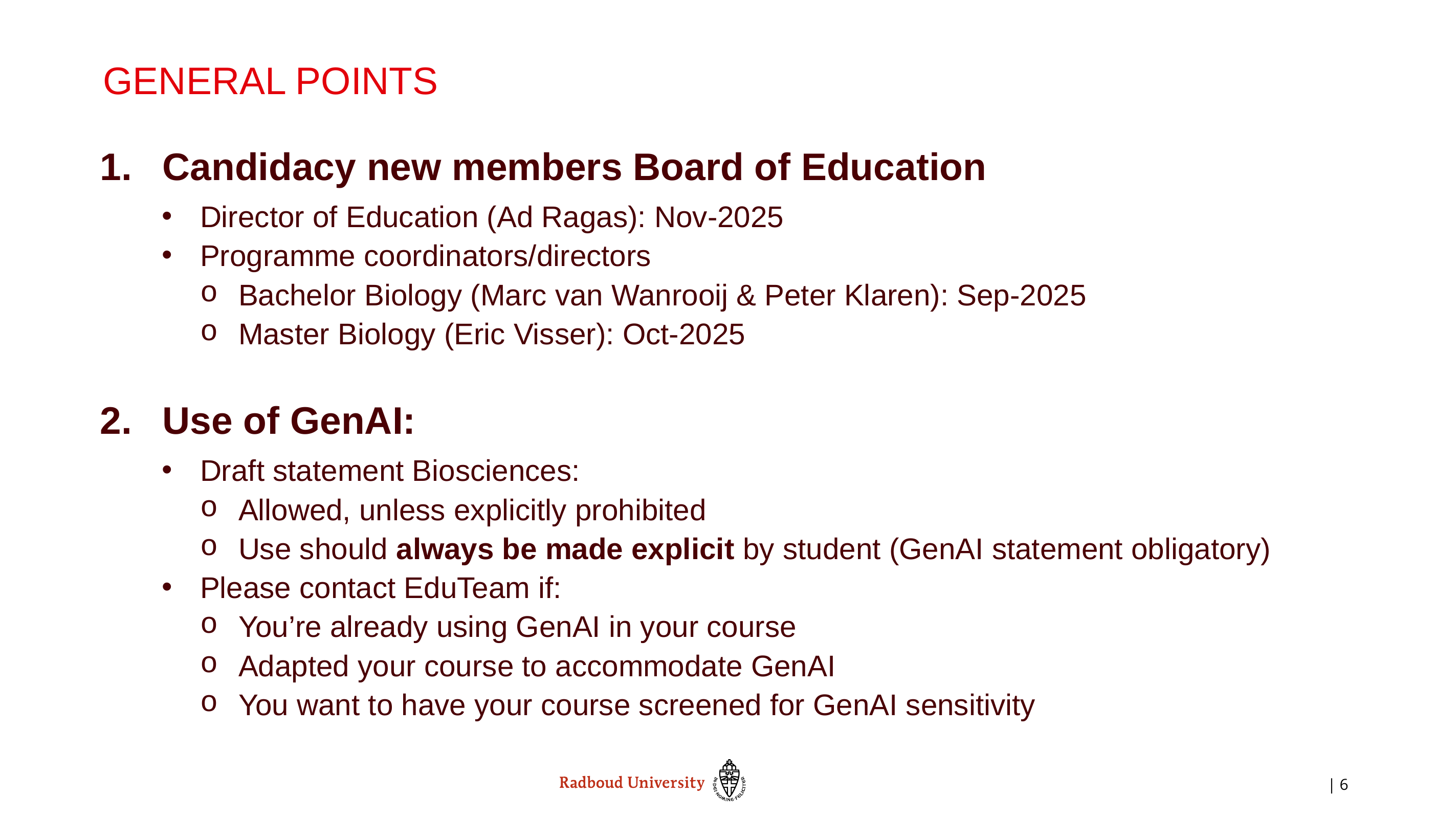

# General points
Candidacy new members Board of Education
Director of Education (Ad Ragas): Nov-2025
Programme coordinators/directors
Bachelor Biology (Marc van Wanrooij & Peter Klaren): Sep-2025
Master Biology (Eric Visser): Oct-2025

Use of GenAI:
Draft statement Biosciences:
Allowed, unless explicitly prohibited
Use should always be made explicit by student (GenAI statement obligatory)
Please contact EduTeam if:
You’re already using GenAI in your course
Adapted your course to accommodate GenAI
You want to have your course screened for GenAI sensitivity
| 6